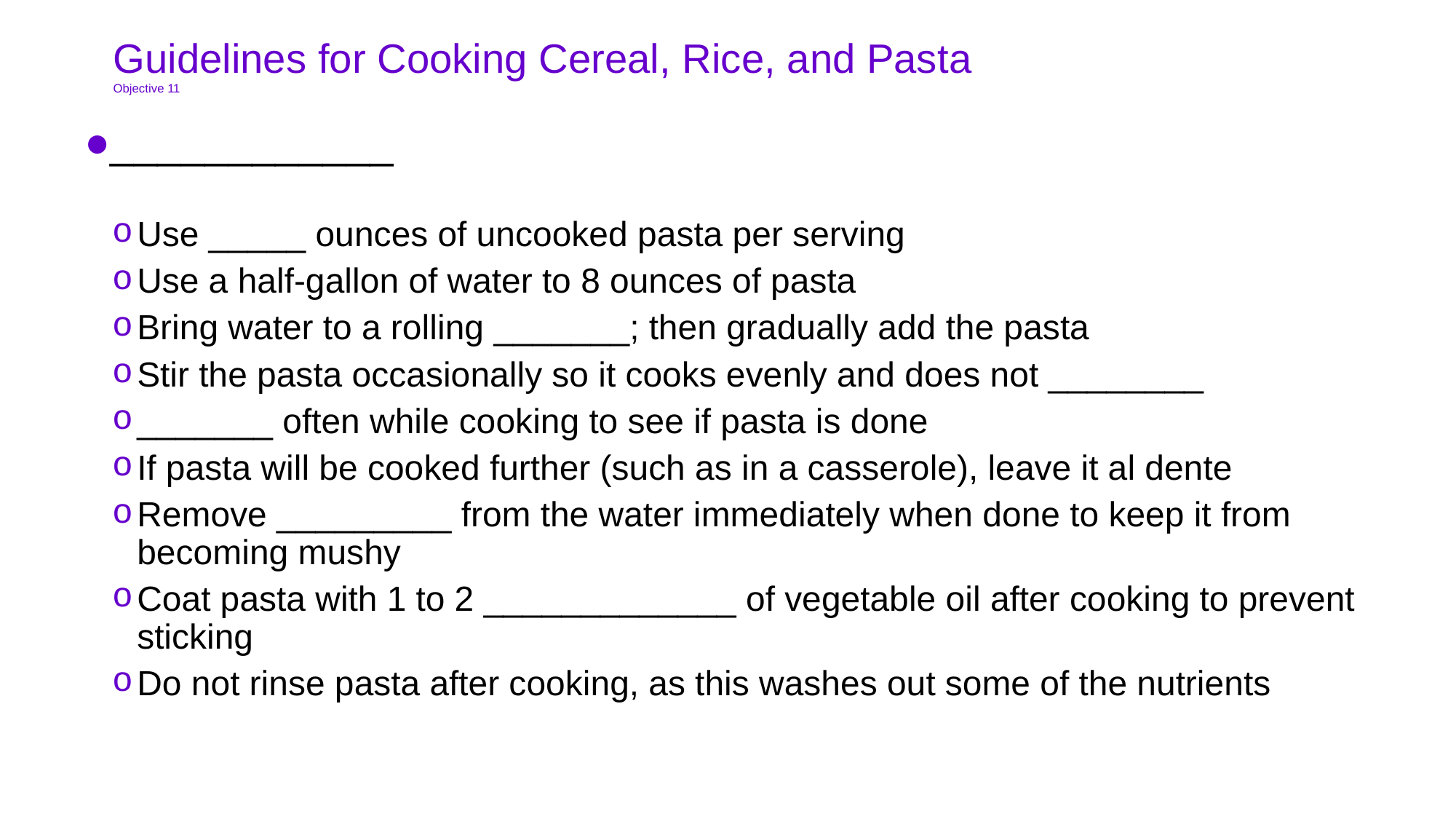

# Guidelines for Cooking Cereal, Rice, and Pasta Objective 11
____________

Use _____ ounces of uncooked pasta per serving
Use a half-gallon of water to 8 ounces of pasta
Bring water to a rolling _______; then gradually add the pasta
Stir the pasta occasionally so it cooks evenly and does not ________
_______ often while cooking to see if pasta is done
If pasta will be cooked further (such as in a casserole), leave it al dente
Remove _________ from the water immediately when done to keep it from becoming mushy
Coat pasta with 1 to 2 _____________ of vegetable oil after cooking to prevent sticking
Do not rinse pasta after cooking, as this washes out some of the nutrients